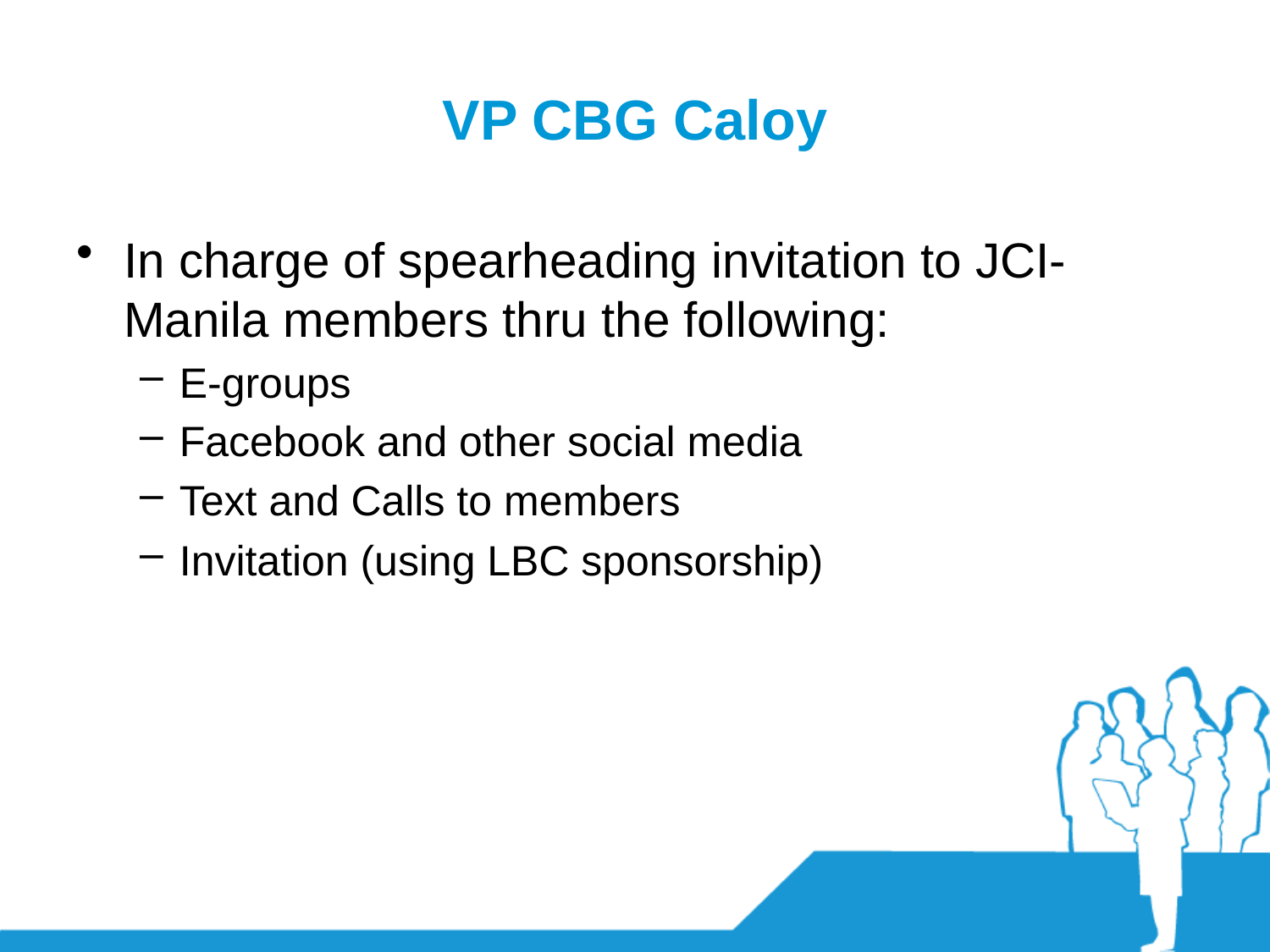

# VP CBG Caloy
In charge of spearheading invitation to JCI-Manila members thru the following:
E-groups
Facebook and other social media
Text and Calls to members
Invitation (using LBC sponsorship)